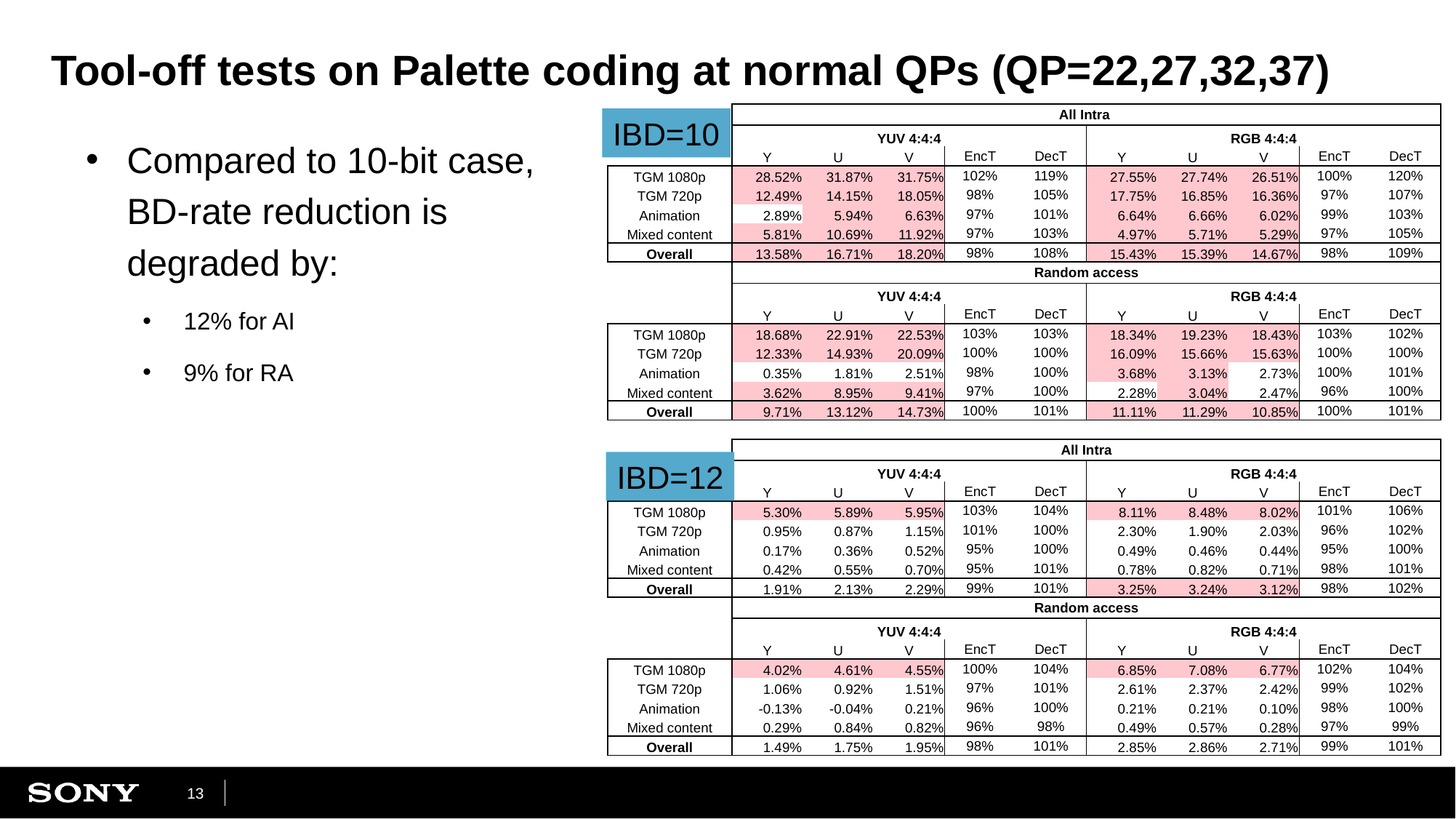

# Tool-off tests on Palette coding at normal QPs (QP=22,27,32,37)
|  | All Intra |  |  |  |  |  |  |  |  |  |
| --- | --- | --- | --- | --- | --- | --- | --- | --- | --- | --- |
|  | YUV 4:4:4 |  |  |  |  | RGB 4:4:4 |  |  |  |  |
|  | Y | U | V | EncT | DecT | Y | U | V | EncT | DecT |
| TGM 1080p | 28.52% | 31.87% | 31.75% | 102% | 119% | 27.55% | 27.74% | 26.51% | 100% | 120% |
| TGM 720p | 12.49% | 14.15% | 18.05% | 98% | 105% | 17.75% | 16.85% | 16.36% | 97% | 107% |
| Animation | 2.89% | 5.94% | 6.63% | 97% | 101% | 6.64% | 6.66% | 6.02% | 99% | 103% |
| Mixed content | 5.81% | 10.69% | 11.92% | 97% | 103% | 4.97% | 5.71% | 5.29% | 97% | 105% |
| Overall | 13.58% | 16.71% | 18.20% | 98% | 108% | 15.43% | 15.39% | 14.67% | 98% | 109% |
|  | Random access |  |  |  |  |  |  |  |  |  |
|  | YUV 4:4:4 |  |  |  |  | RGB 4:4:4 |  |  |  |  |
|  | Y | U | V | EncT | DecT | Y | U | V | EncT | DecT |
| TGM 1080p | 18.68% | 22.91% | 22.53% | 103% | 103% | 18.34% | 19.23% | 18.43% | 103% | 102% |
| TGM 720p | 12.33% | 14.93% | 20.09% | 100% | 100% | 16.09% | 15.66% | 15.63% | 100% | 100% |
| Animation | 0.35% | 1.81% | 2.51% | 98% | 100% | 3.68% | 3.13% | 2.73% | 100% | 101% |
| Mixed content | 3.62% | 8.95% | 9.41% | 97% | 100% | 2.28% | 3.04% | 2.47% | 96% | 100% |
| Overall | 9.71% | 13.12% | 14.73% | 100% | 101% | 11.11% | 11.29% | 10.85% | 100% | 101% |
IBD=10
Compared to 10-bit case,
BD-rate reduction is
degraded by:
12% for AI
9% for RA

|  | All Intra |  |  |  |  |  |  |  |  |  |
| --- | --- | --- | --- | --- | --- | --- | --- | --- | --- | --- |
|  | YUV 4:4:4 |  |  |  |  | RGB 4:4:4 |  |  |  |  |
|  | Y | U | V | EncT | DecT | Y | U | V | EncT | DecT |
| TGM 1080p | 5.30% | 5.89% | 5.95% | 103% | 104% | 8.11% | 8.48% | 8.02% | 101% | 106% |
| TGM 720p | 0.95% | 0.87% | 1.15% | 101% | 100% | 2.30% | 1.90% | 2.03% | 96% | 102% |
| Animation | 0.17% | 0.36% | 0.52% | 95% | 100% | 0.49% | 0.46% | 0.44% | 95% | 100% |
| Mixed content | 0.42% | 0.55% | 0.70% | 95% | 101% | 0.78% | 0.82% | 0.71% | 98% | 101% |
| Overall | 1.91% | 2.13% | 2.29% | 99% | 101% | 3.25% | 3.24% | 3.12% | 98% | 102% |
|  | Random access |  |  |  |  |  |  |  |  |  |
|  | YUV 4:4:4 |  |  |  |  | RGB 4:4:4 |  |  |  |  |
|  | Y | U | V | EncT | DecT | Y | U | V | EncT | DecT |
| TGM 1080p | 4.02% | 4.61% | 4.55% | 100% | 104% | 6.85% | 7.08% | 6.77% | 102% | 104% |
| TGM 720p | 1.06% | 0.92% | 1.51% | 97% | 101% | 2.61% | 2.37% | 2.42% | 99% | 102% |
| Animation | -0.13% | -0.04% | 0.21% | 96% | 100% | 0.21% | 0.21% | 0.10% | 98% | 100% |
| Mixed content | 0.29% | 0.84% | 0.82% | 96% | 98% | 0.49% | 0.57% | 0.28% | 97% | 99% |
| Overall | 1.49% | 1.75% | 1.95% | 98% | 101% | 2.85% | 2.86% | 2.71% | 99% | 101% |
IBD=12